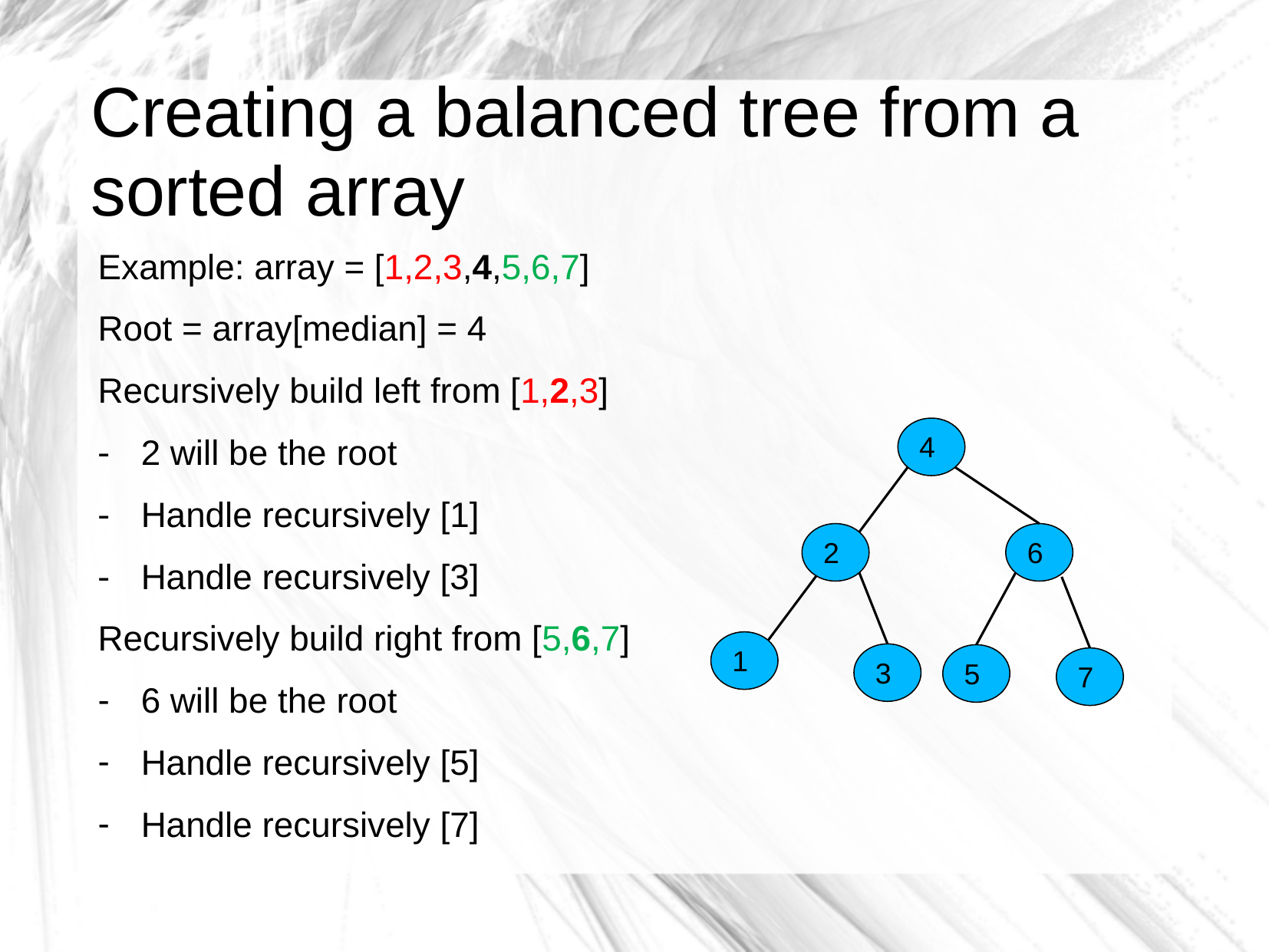

# Creating a balanced tree from a sorted array
Example: array = [1,2,3,4,5,6,7]
Root = array[median] = 4
Recursively build left from [1,2,3]
2 will be the root
Handle recursively [1]
Handle recursively [3]
Recursively build right from [5,6,7]
6 will be the root
Handle recursively [5]
Handle recursively [7]

4
2
6
1
3
5
7